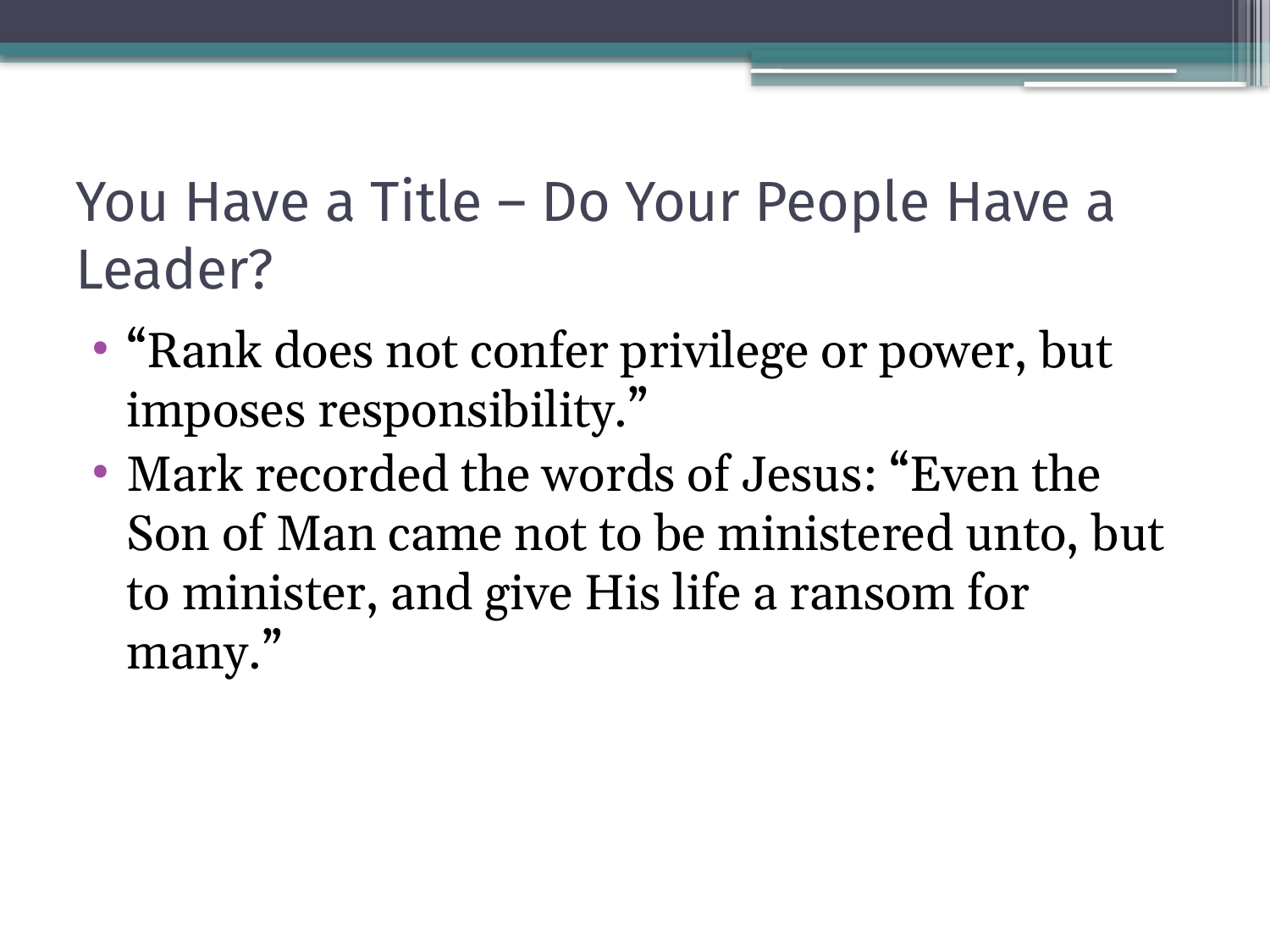

# You Have a Title – Do Your People Have a Leader?
“Rank does not confer privilege or power, but imposes responsibility.”
Mark recorded the words of Jesus: “Even the Son of Man came not to be ministered unto, but to minister, and give His life a ransom for many.”